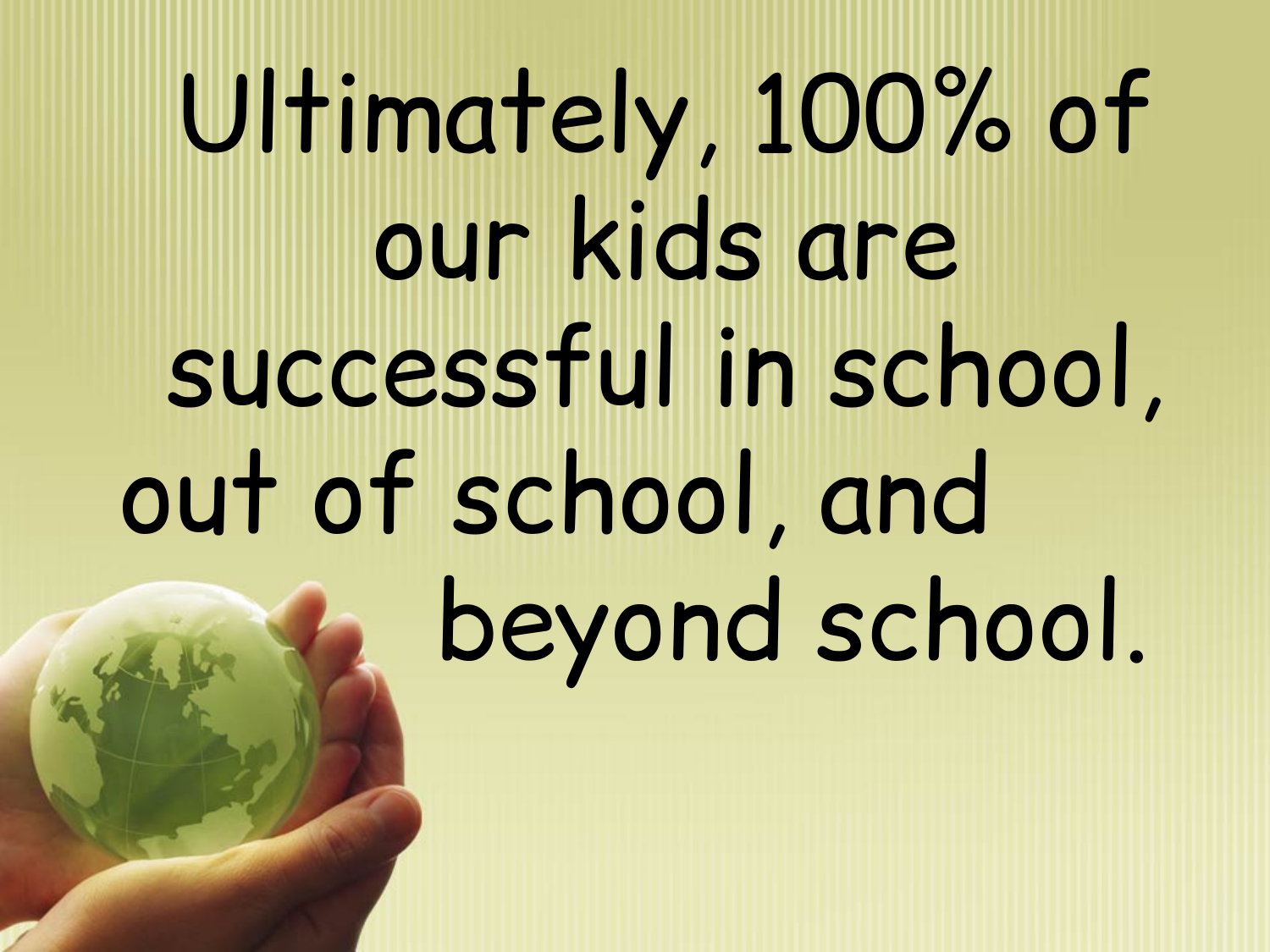

Ultimately, 100% of our kids are successful in school, out of school, and       		beyond school.